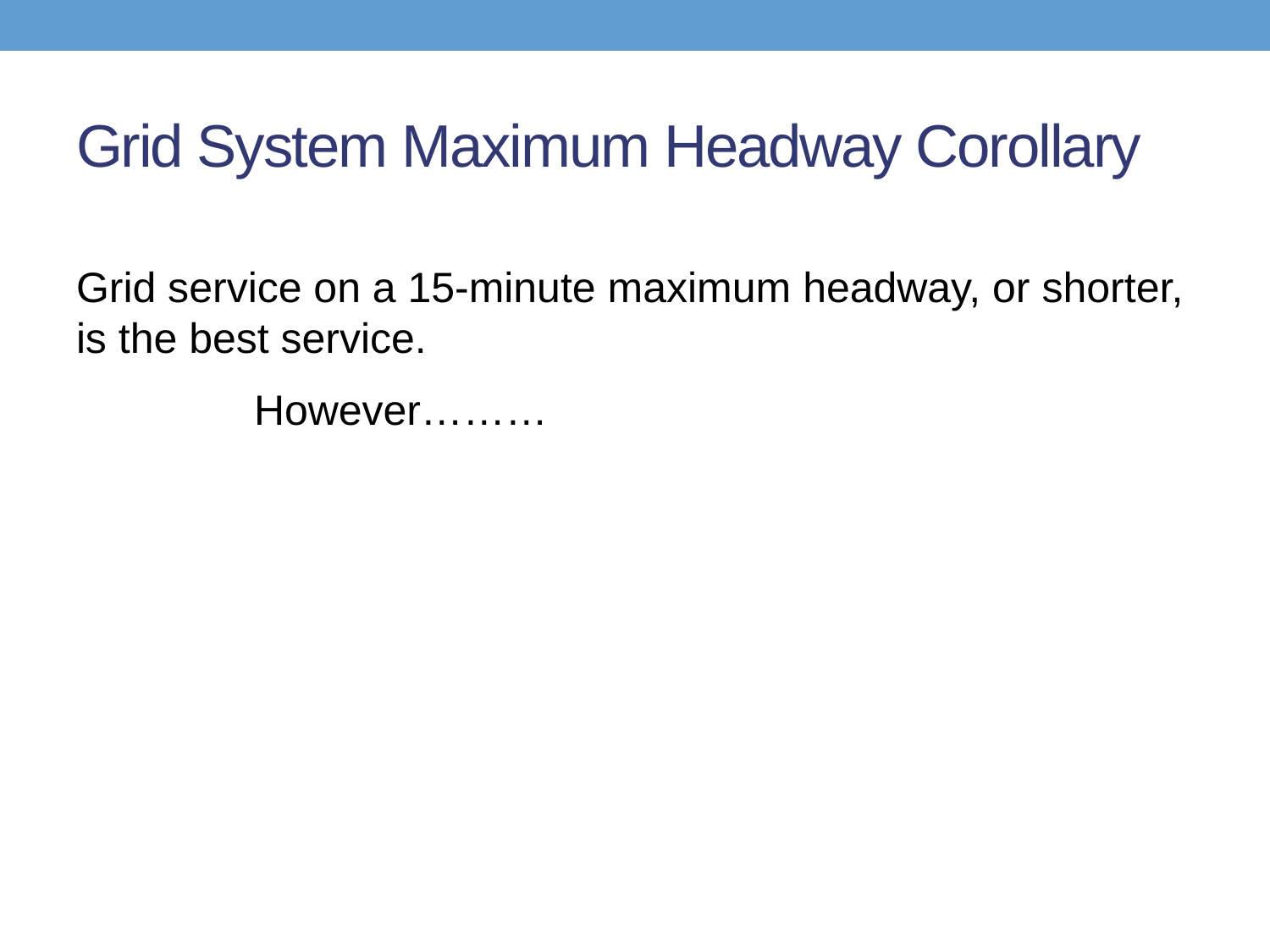

# Grid System Maximum Headway Corollary
Grid service on a 15-minute maximum headway, or shorter, is the best service.
               However………